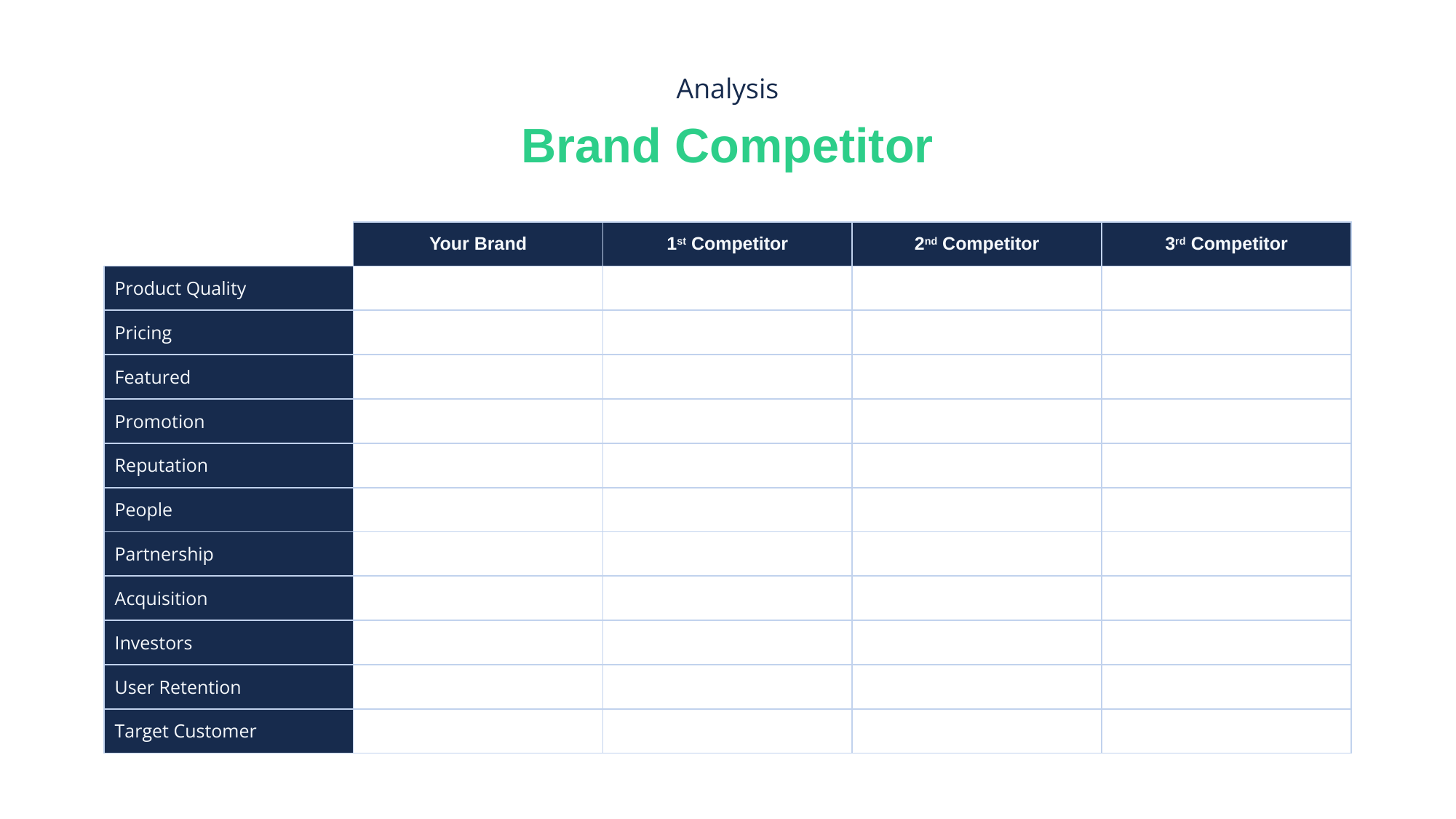

Analysis
Brand Competitor
|  | Your Brand | 1st Competitor | 2nd Competitor | 3rd Competitor |
| --- | --- | --- | --- | --- |
| Product Quality |  |  |  |  |
| Pricing |  |  |  |  |
| Featured |  |  |  |  |
| Promotion |  |  |  |  |
| Reputation |  |  |  |  |
| People |  |  |  |  |
| Partnership |  |  |  |  |
| Acquisition |  |  |  |  |
| Investors |  |  |  |  |
| User Retention |  |  |  |  |
| Target Customer |  |  |  |  |